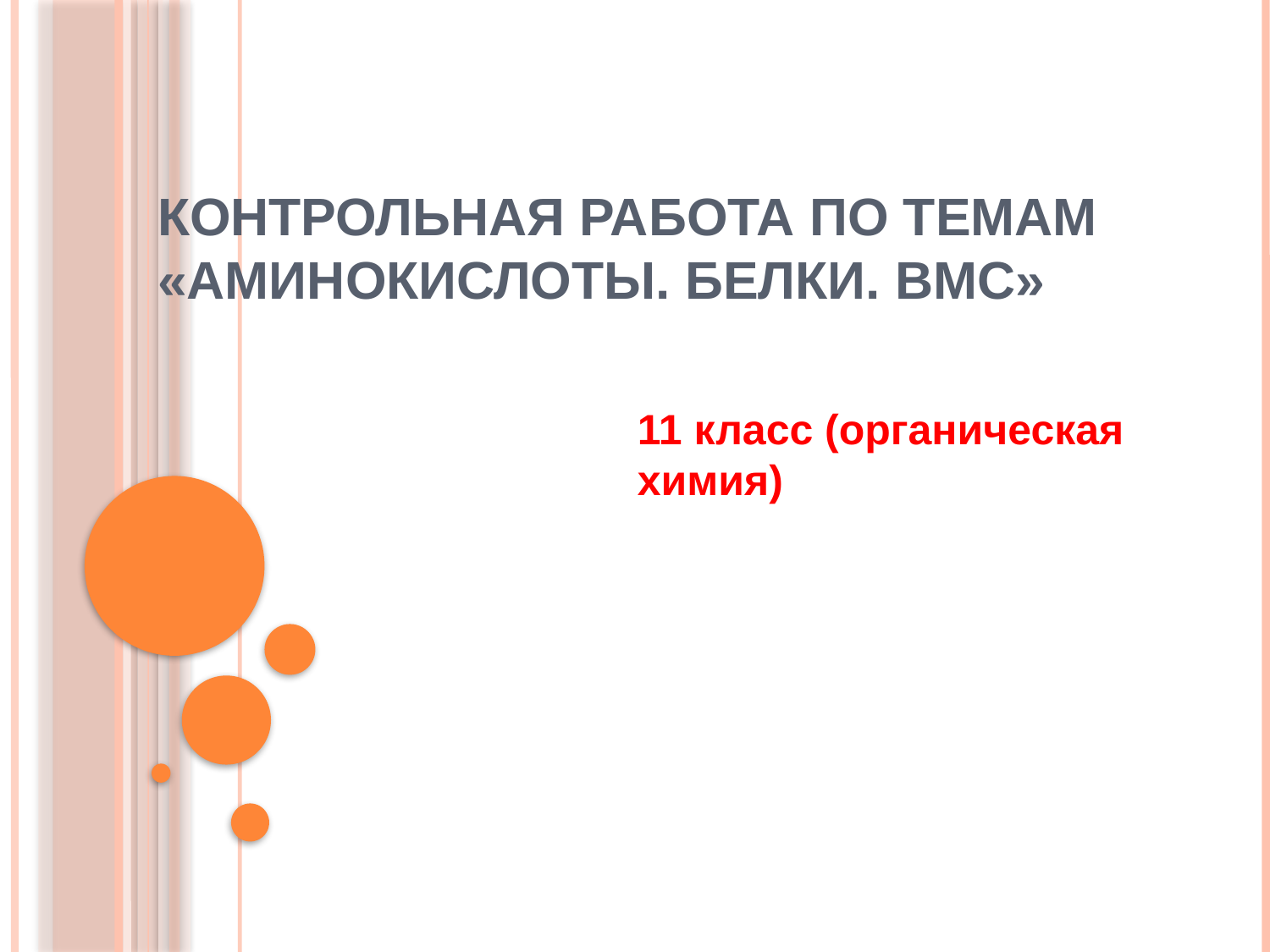

# Контрольная работа по темам «Аминокислоты. Белки. ВМС»
11 класс (органическая химия)